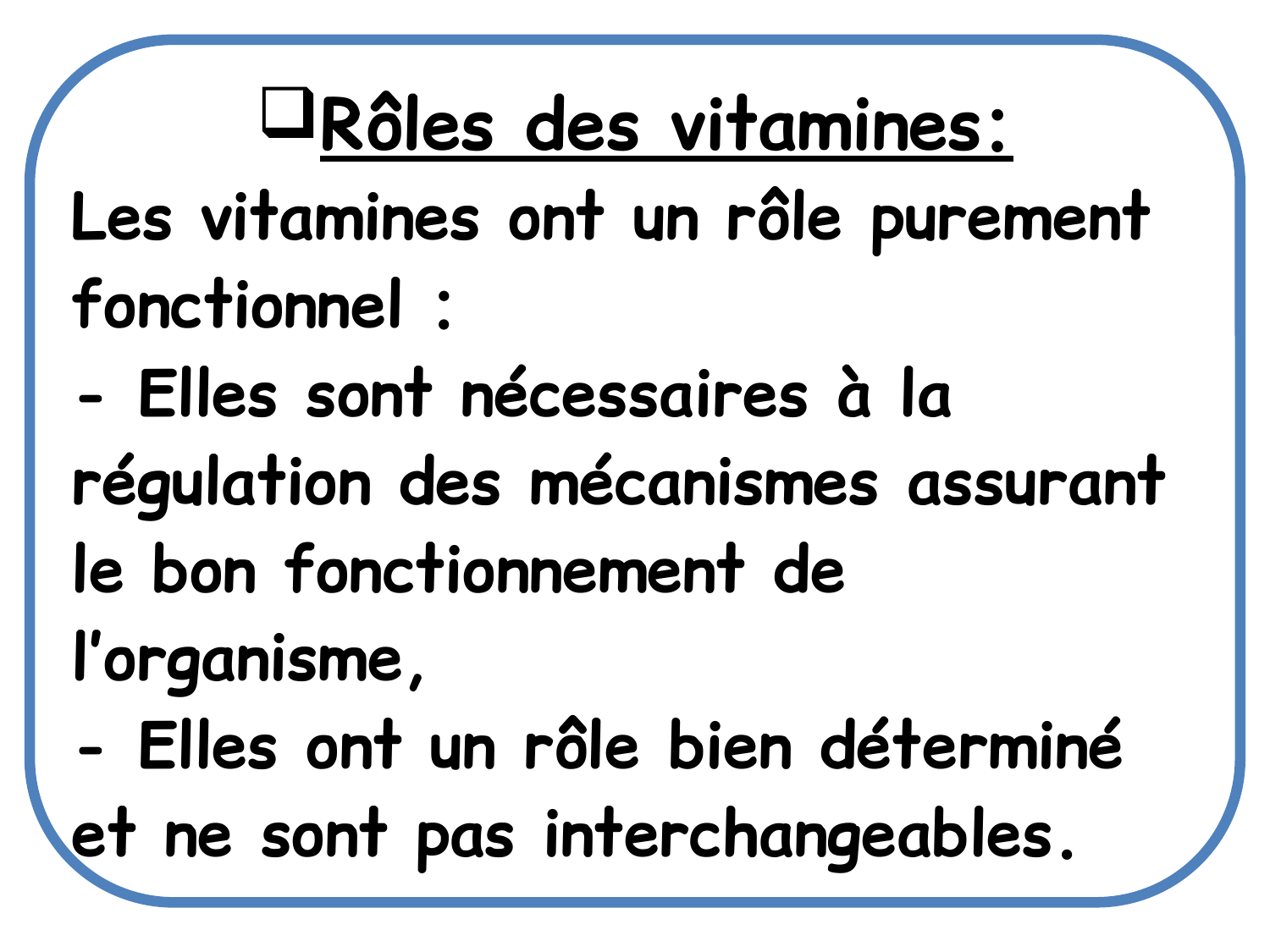

Rôles des vitamines:
Les vitamines ont un rôle purement fonctionnel :
- Elles sont nécessaires à la régulation des mécanismes assurant le bon fonctionnement de l’organisme,
- Elles ont un rôle bien déterminé et ne sont pas interchangeables.